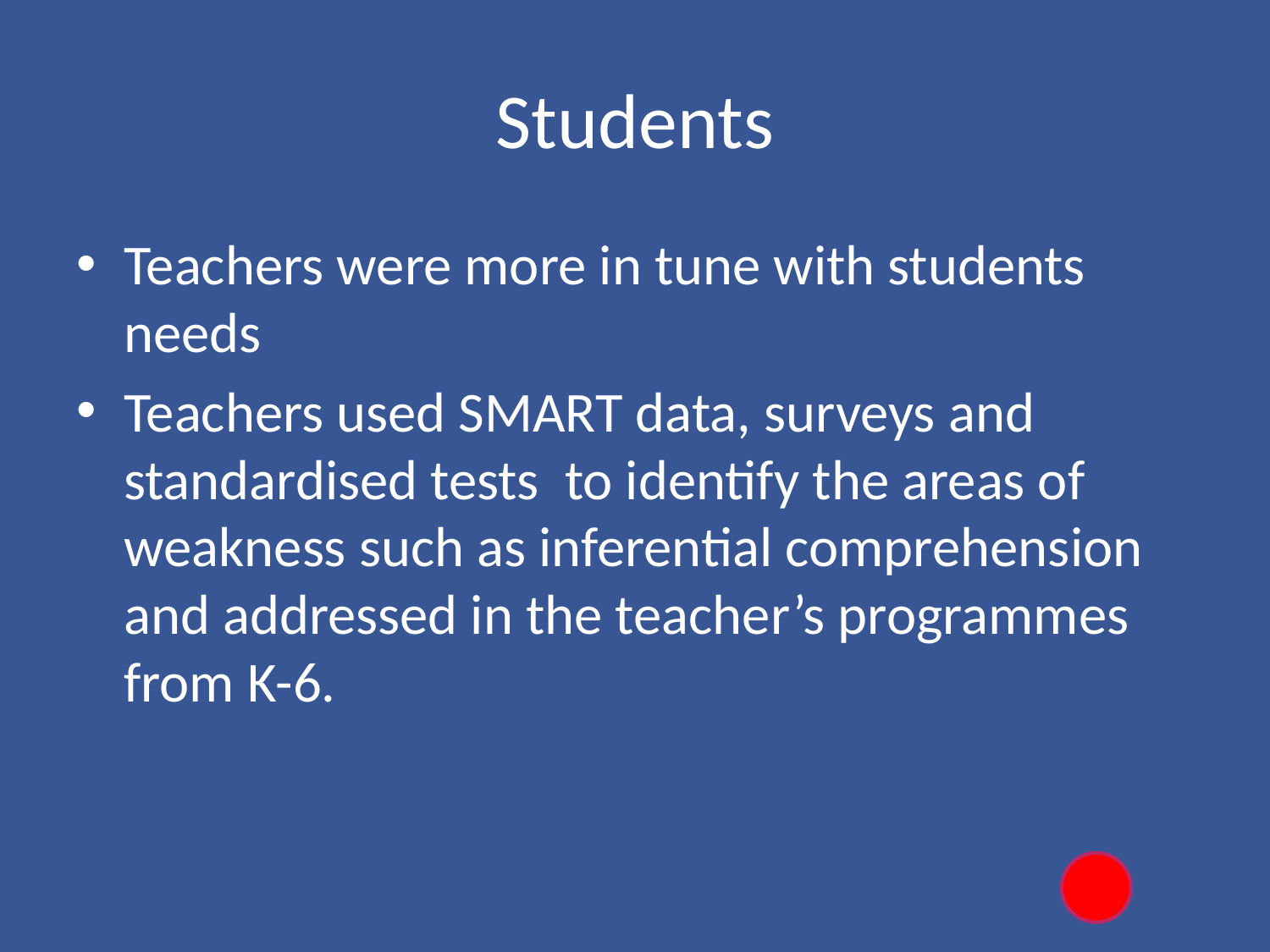

# Students
Teachers were more in tune with students needs
Teachers used SMART data, surveys and standardised tests  to identify the areas of weakness such as inferential comprehension and addressed in the teacher’s programmes from K-6.